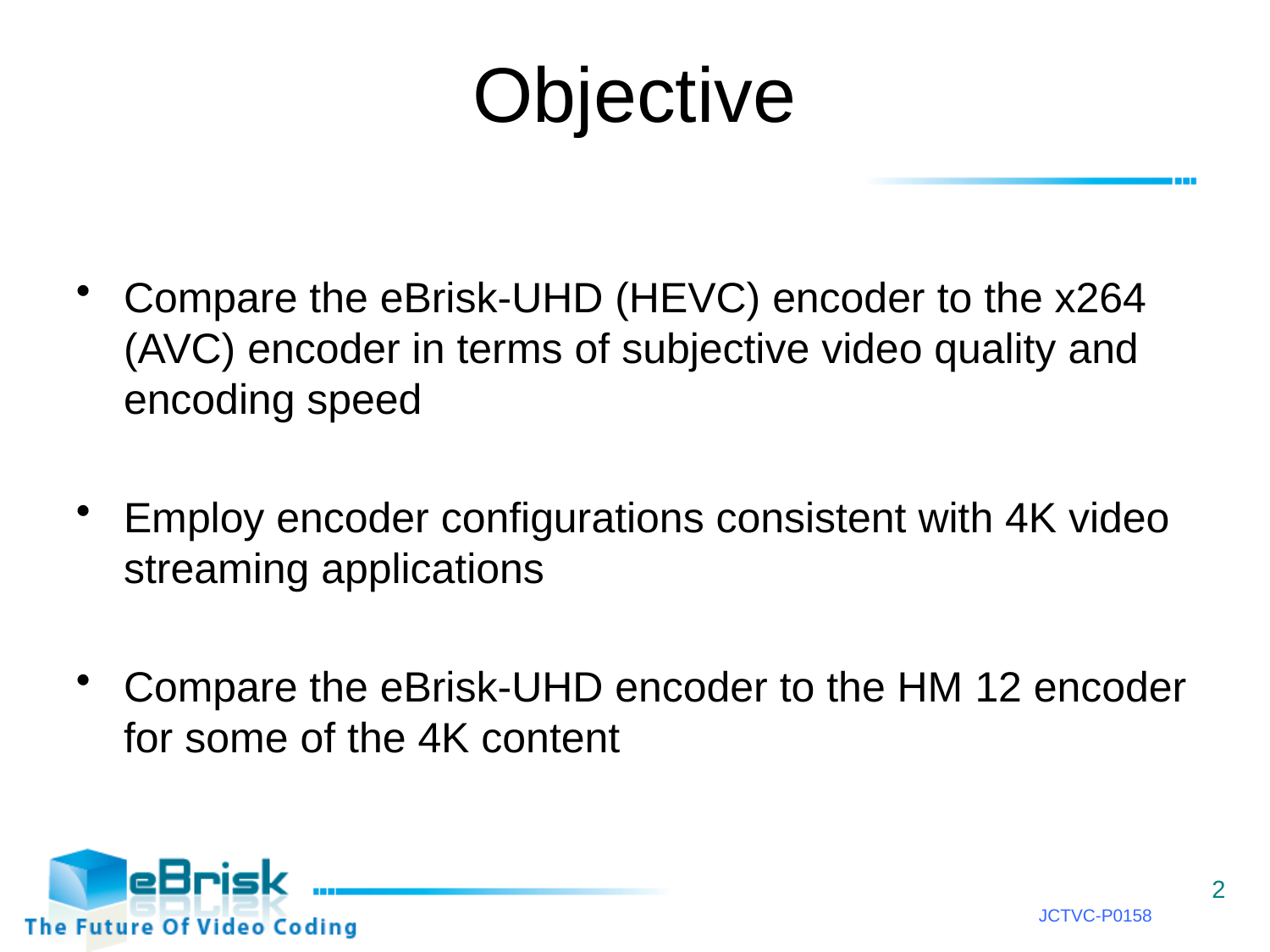

# Objective
Compare the eBrisk-UHD (HEVC) encoder to the x264 (AVC) encoder in terms of subjective video quality and encoding speed

Employ encoder configurations consistent with 4K video streaming applications

Compare the eBrisk-UHD encoder to the HM 12 encoder for some of the 4K content

2